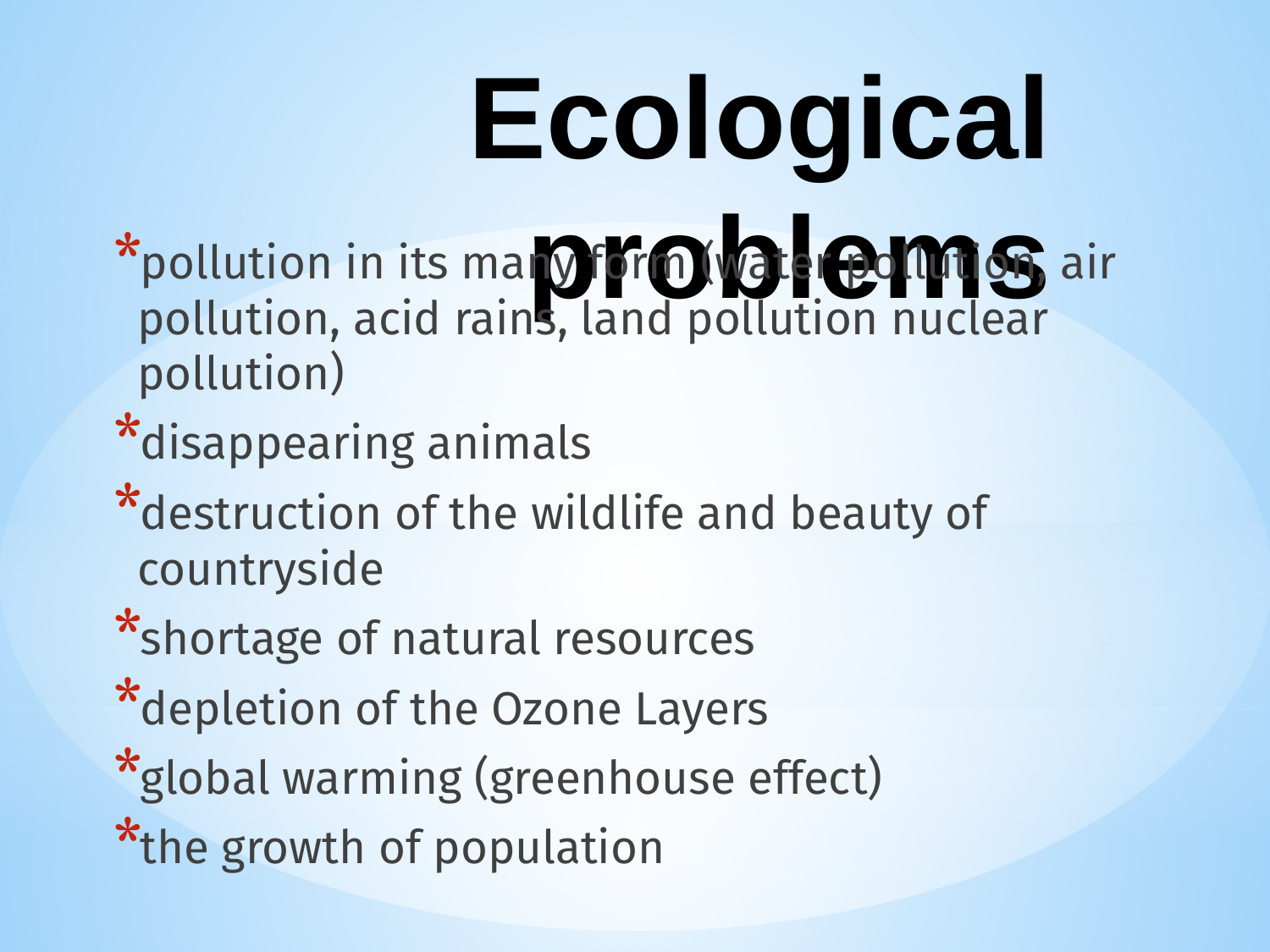

# Ecological problems
pollution in its many form (water pollution, air pollution, acid rains, land pollution nuclear pollution)
disappearing animals
destruction of the wildlife and beauty of countryside
shortage of natural resources
depletion of the Ozone Layers
global warming (greenhouse effect)
the growth of population